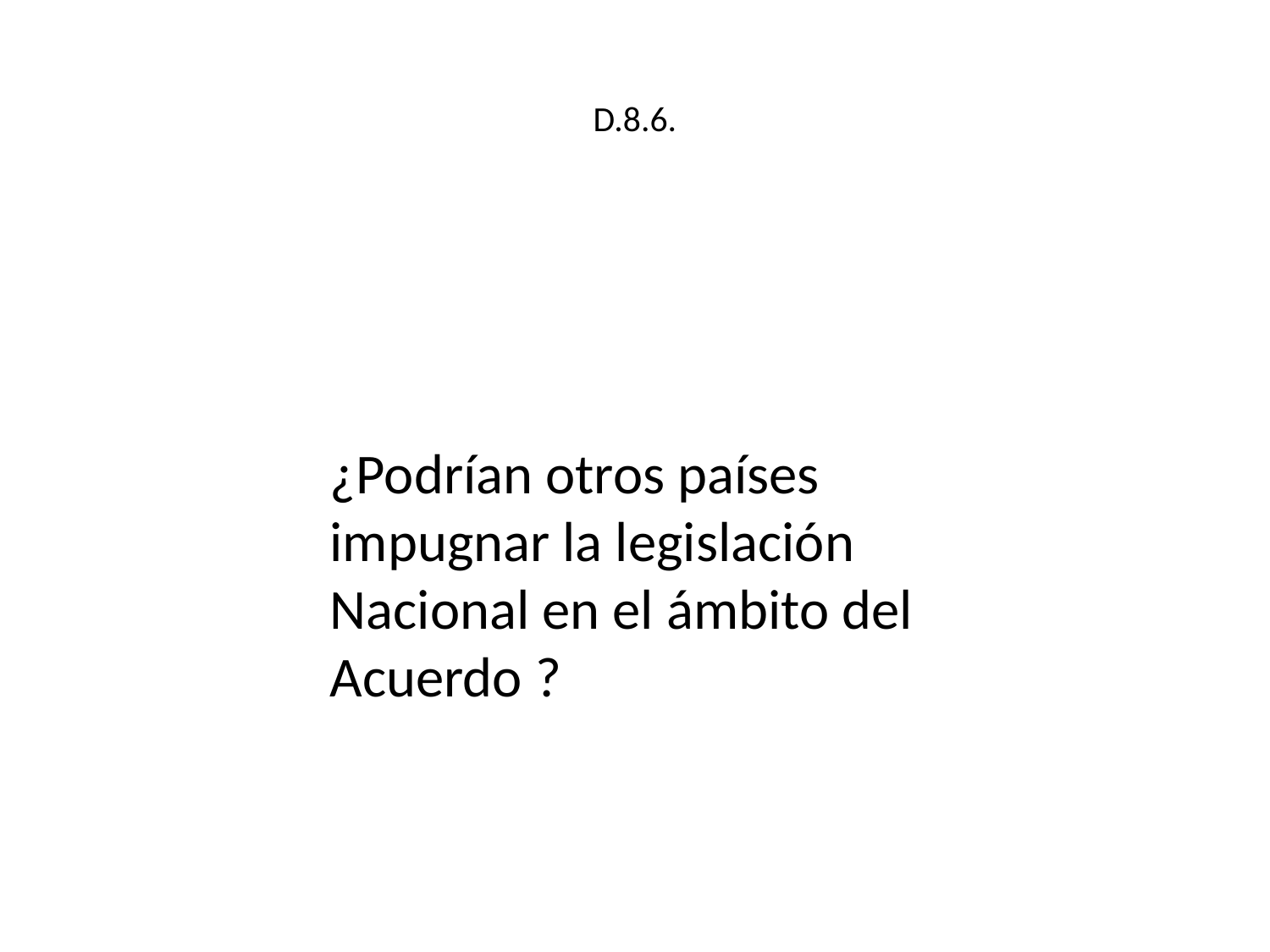

# D.8.6.

¿Podrían otros países impugnar la legislación
Nacional en el ámbito del Acuerdo ?